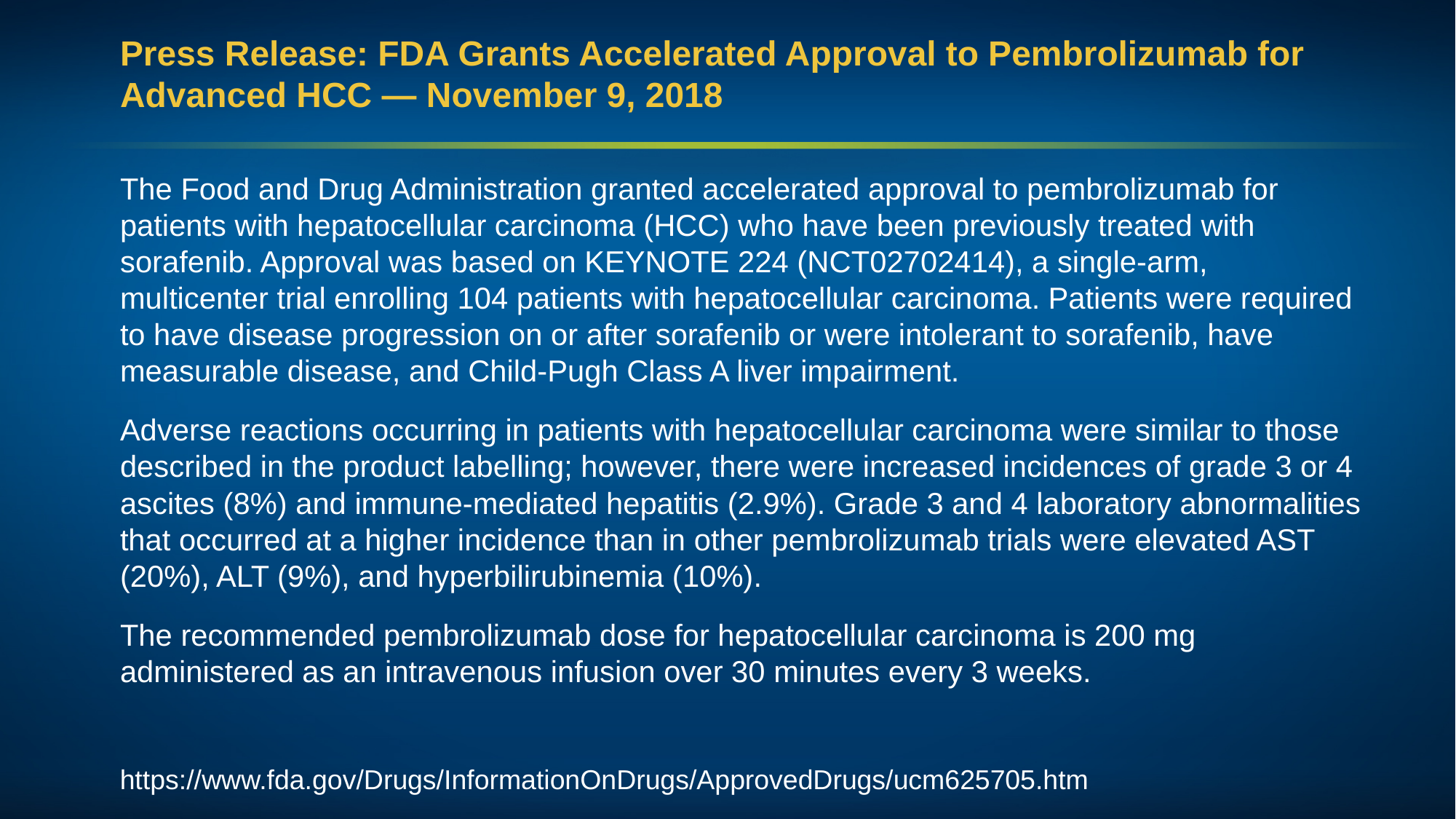

# Press Release: FDA Grants Accelerated Approval to Pembrolizumab for Advanced HCC — November 9, 2018
The Food and Drug Administration granted accelerated approval to pembrolizumab for patients with hepatocellular carcinoma (HCC) who have been previously treated with sorafenib. Approval was based on KEYNOTE 224 (NCT02702414), a single-arm, multicenter trial enrolling 104 patients with hepatocellular carcinoma. Patients were required to have disease progression on or after sorafenib or were intolerant to sorafenib, have measurable disease, and Child-Pugh Class A liver impairment.

Adverse reactions occurring in patients with hepatocellular carcinoma were similar to those described in the product labelling; however, there were increased incidences of grade 3 or 4 ascites (8%) and immune-mediated hepatitis (2.9%). Grade 3 and 4 laboratory abnormalities that occurred at a higher incidence than in other pembrolizumab trials were elevated AST (20%), ALT (9%), and hyperbilirubinemia (10%).

The recommended pembrolizumab dose for hepatocellular carcinoma is 200 mg administered as an intravenous infusion over 30 minutes every 3 weeks.

https://www.fda.gov/Drugs/InformationOnDrugs/ApprovedDrugs/ucm625705.htm